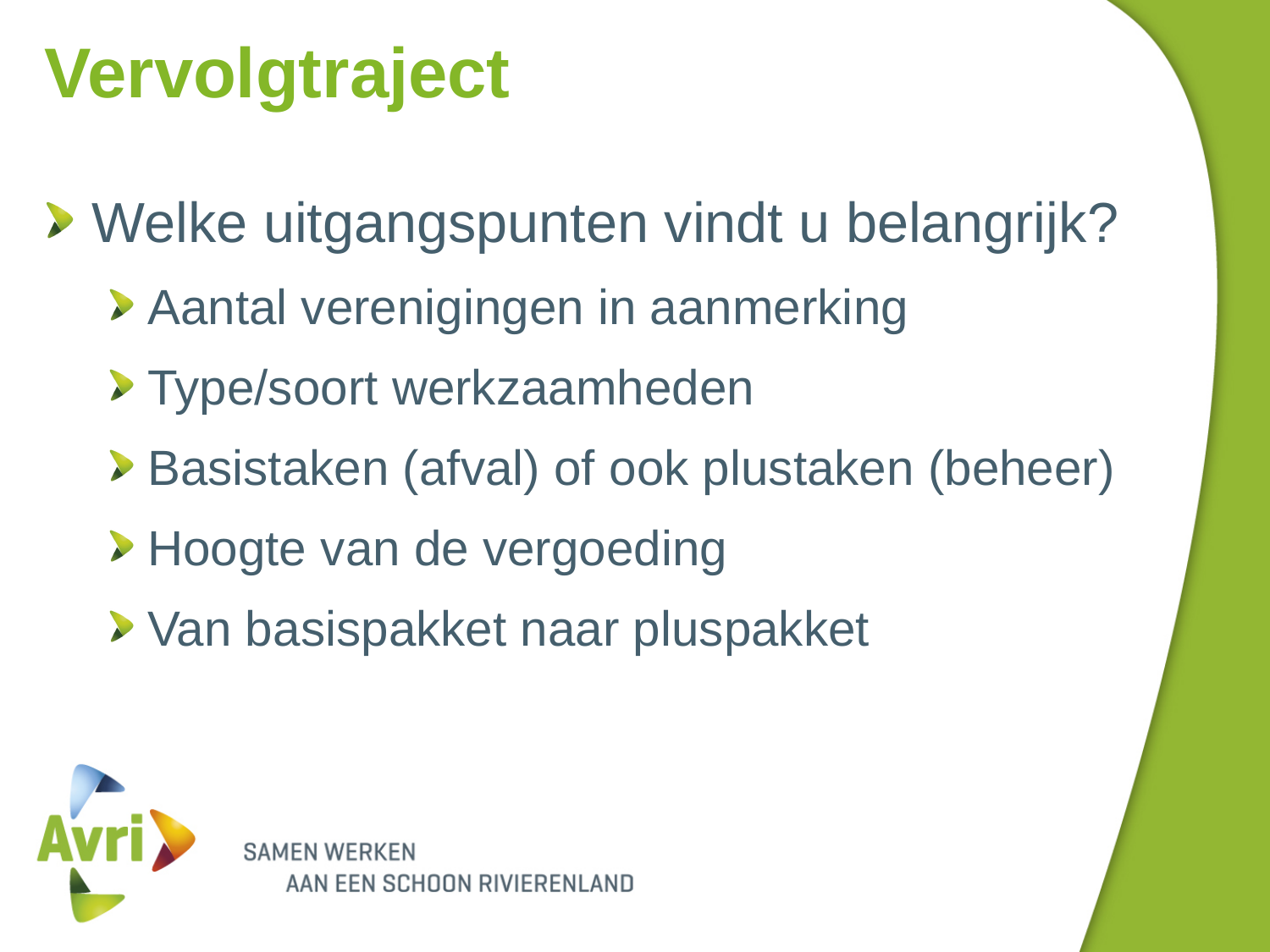

# Vervolgtraject
Welke uitgangspunten vindt u belangrijk?
Aantal verenigingen in aanmerking
Type/soort werkzaamheden
Basistaken (afval) of ook plustaken (beheer)
Hoogte van de vergoeding
Van basispakket naar pluspakket